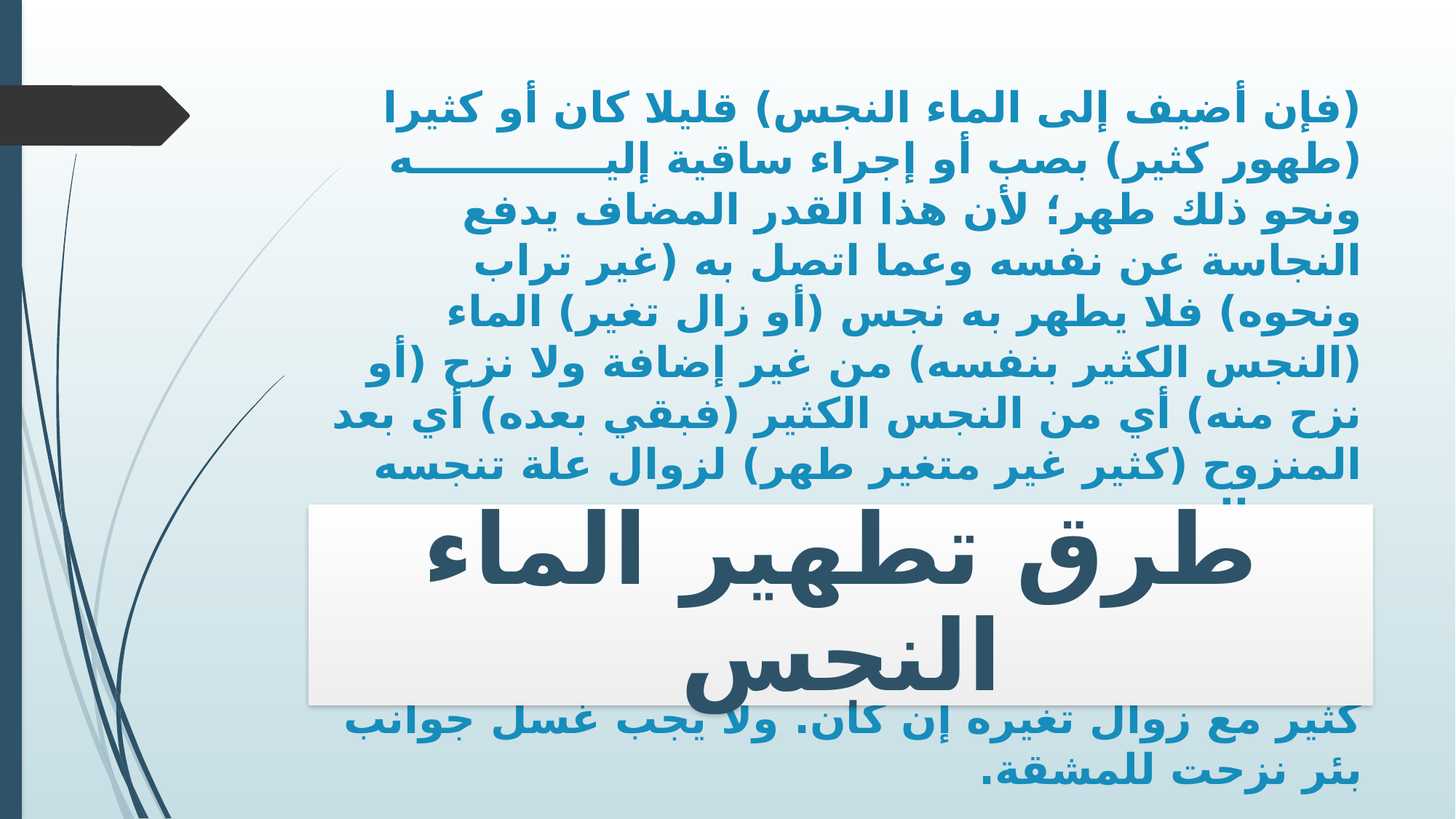

# (فإن أضيف إلى الماء النجس) قليلا كان أو كثيرا (طهور كثير) بصب أو إجراء ساقية إليـــــــــــــه ونحو ذلك طهر؛ لأن هذا القدر المضاف يدفع النجاسة عن نفسه وعما اتصل به (غير تراب ونحوه) فلا يطهر به نجس (أو زال تغير) الماء (النجس الكثير بنفسه) من غير إضافة ولا نزح (أو نزح منه) أي من النجس الكثير (فبقي بعده) أي بعد المنزوح (كثير غير متغير طهر) لزوال علة تنجسه وهي التغير. والمنزوح الذي زال مع نزحه التغير طهور إن لم تكن عين النجاسة به، وإن كان النجس قليلا أو كثيرا مجتمعا من متنجس يسير فتطهيره بإضافة كثير مع زوال تغيره إن كان. ولا يجب غسل جوانب بئر نزحت للمشقة.
طرق تطهير الماء النجس